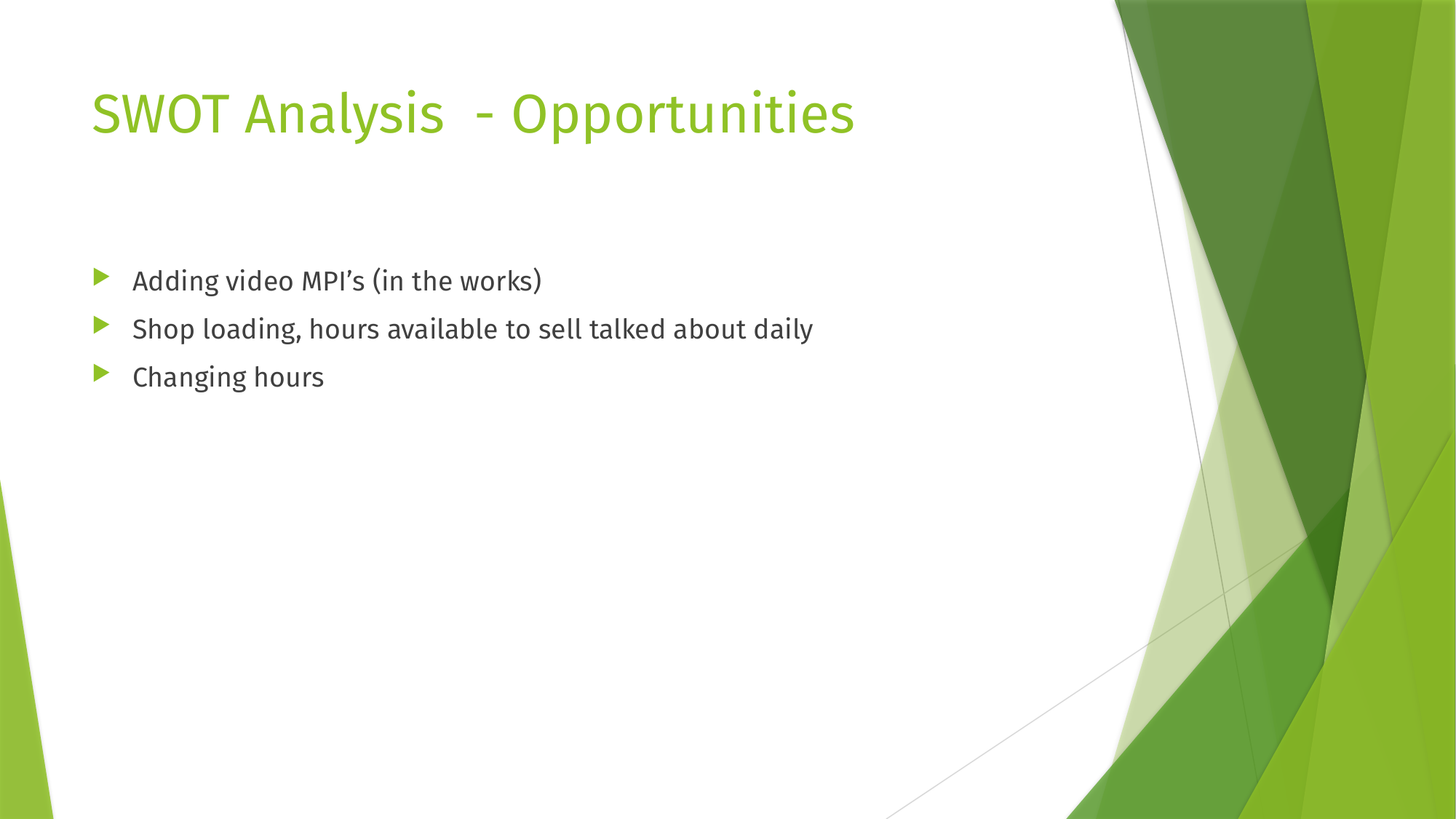

# SWOT Analysis  - Opportunities
Adding video MPI’s (in the works)
Shop loading, hours available to sell talked about daily
Changing hours